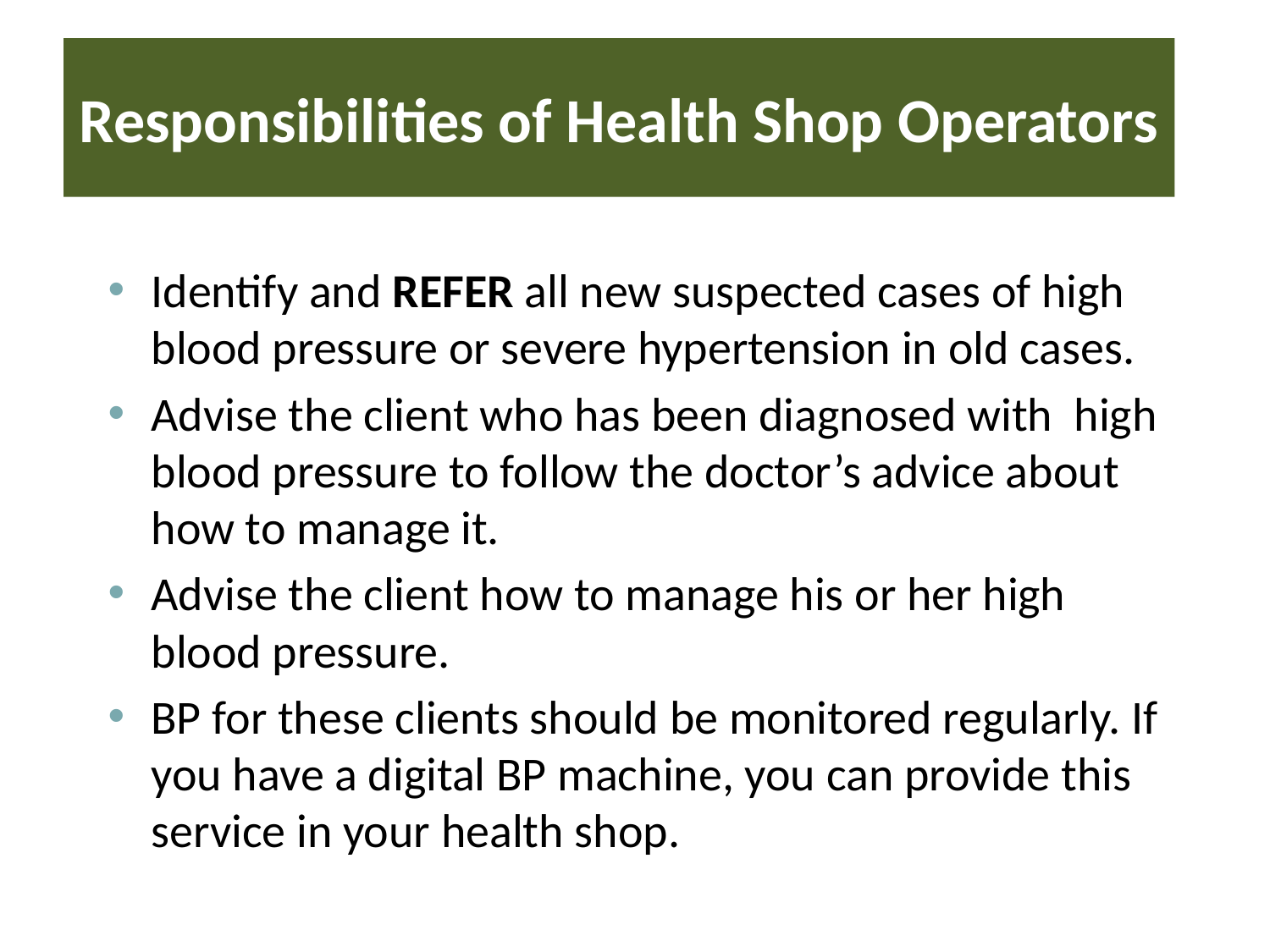

# Responsibilities of Health Shop Operators
Identify and REFER all new suspected cases of high blood pressure or severe hypertension in old cases.
Advise the client who has been diagnosed with  high blood pressure to follow the doctor’s advice about how to manage it.
Advise the client how to manage his or her high blood pressure.
BP for these clients should be monitored regularly. If you have a digital BP machine, you can provide this service in your health shop.